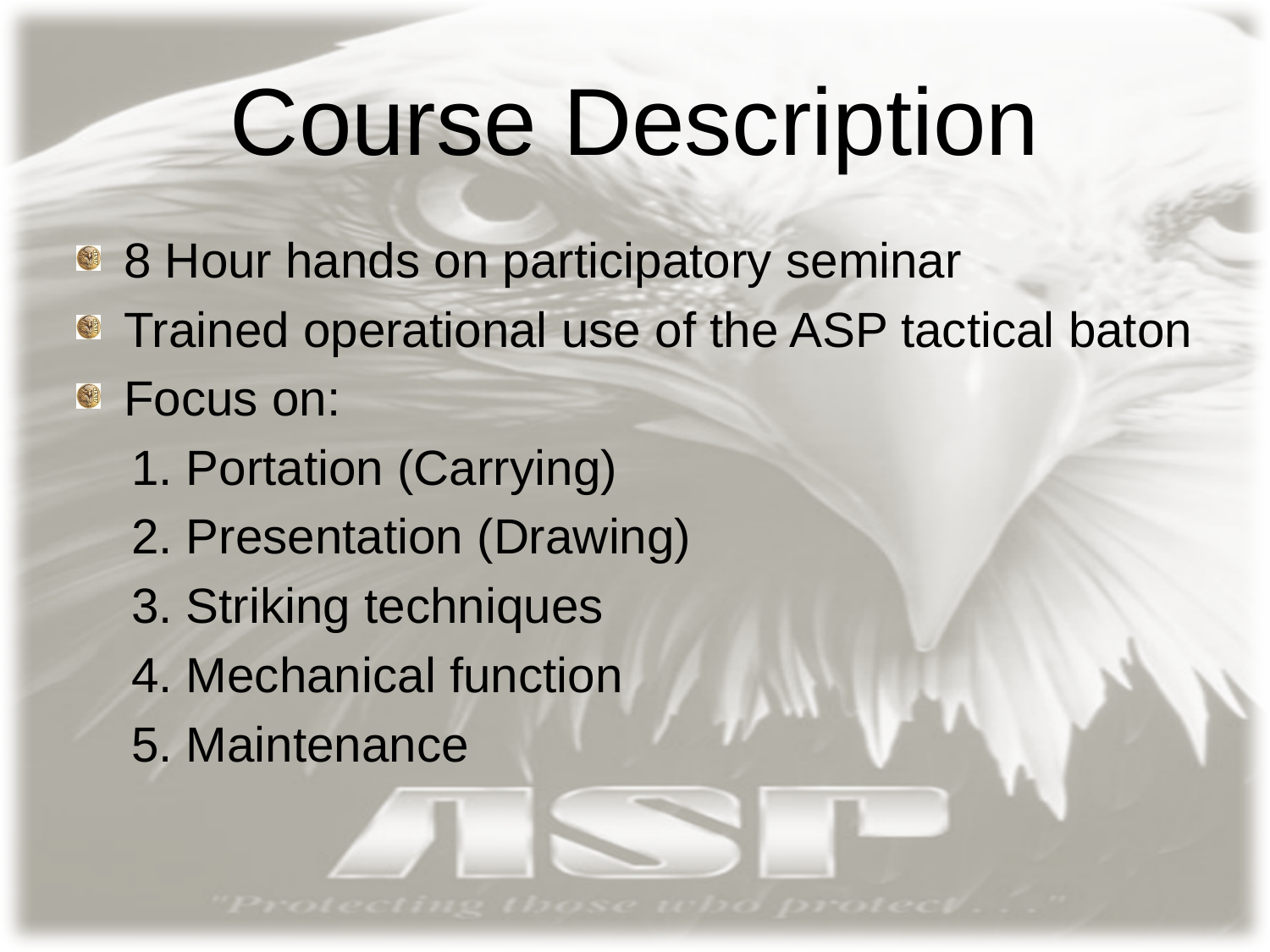

# Course Description
8 Hour hands on participatory seminar
Trained operational use of the ASP tactical baton
Focus on:
    1. Portation (Carrying)
    2. Presentation (Drawing)
    3. Striking techniques
    4. Mechanical function
    5. Maintenance